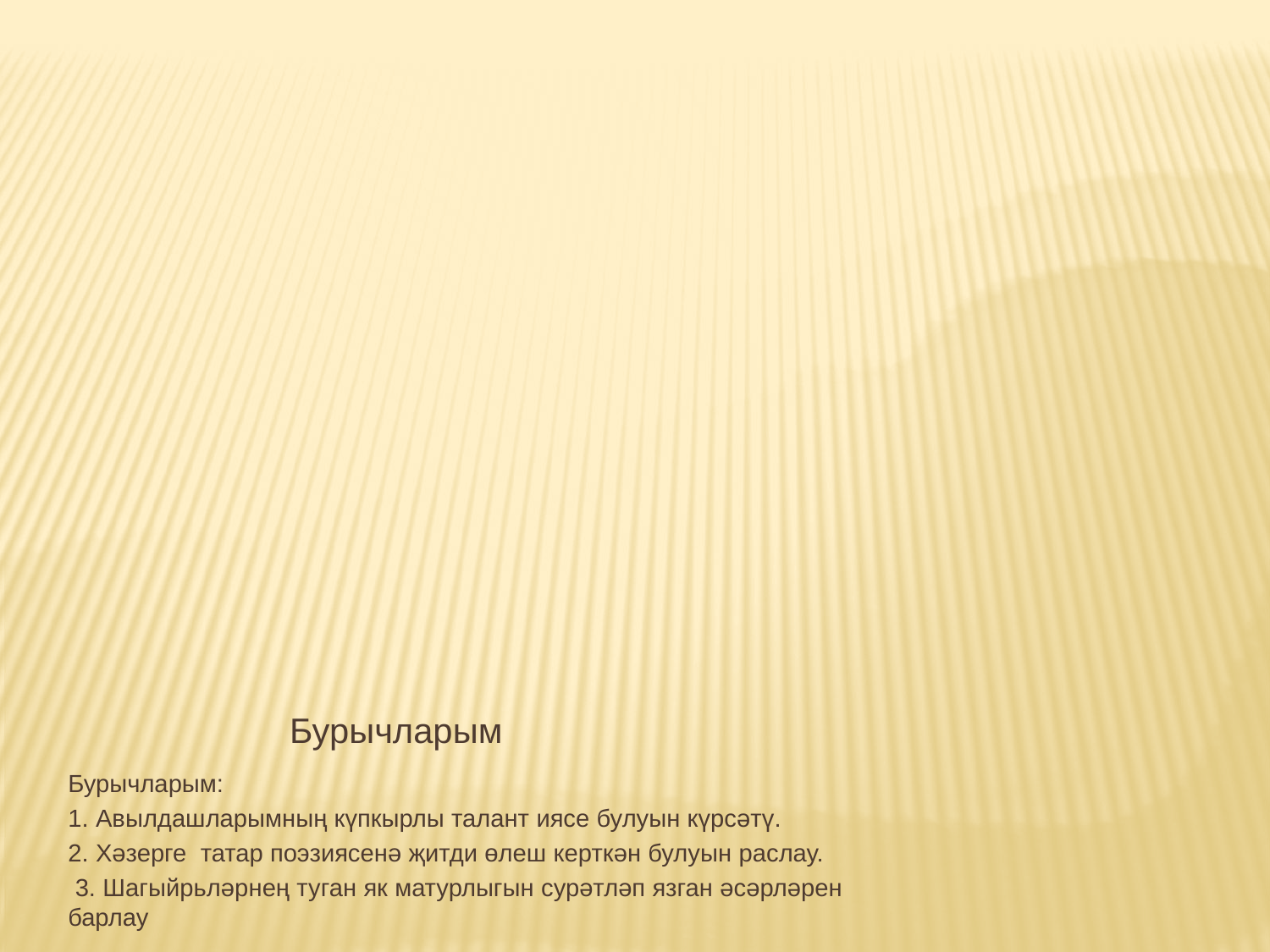

Бурычларым
Бурычларым:
1. Авылдашларымның күпкырлы талант иясе булуын күрсәтү.
2. Хәзерге  татар поэзиясенә җитди өлеш керткән булуын раслау.
 3. Шагыйрьләрнең туган як матурлыгын сурәтләп язган әсәрләрен барлау